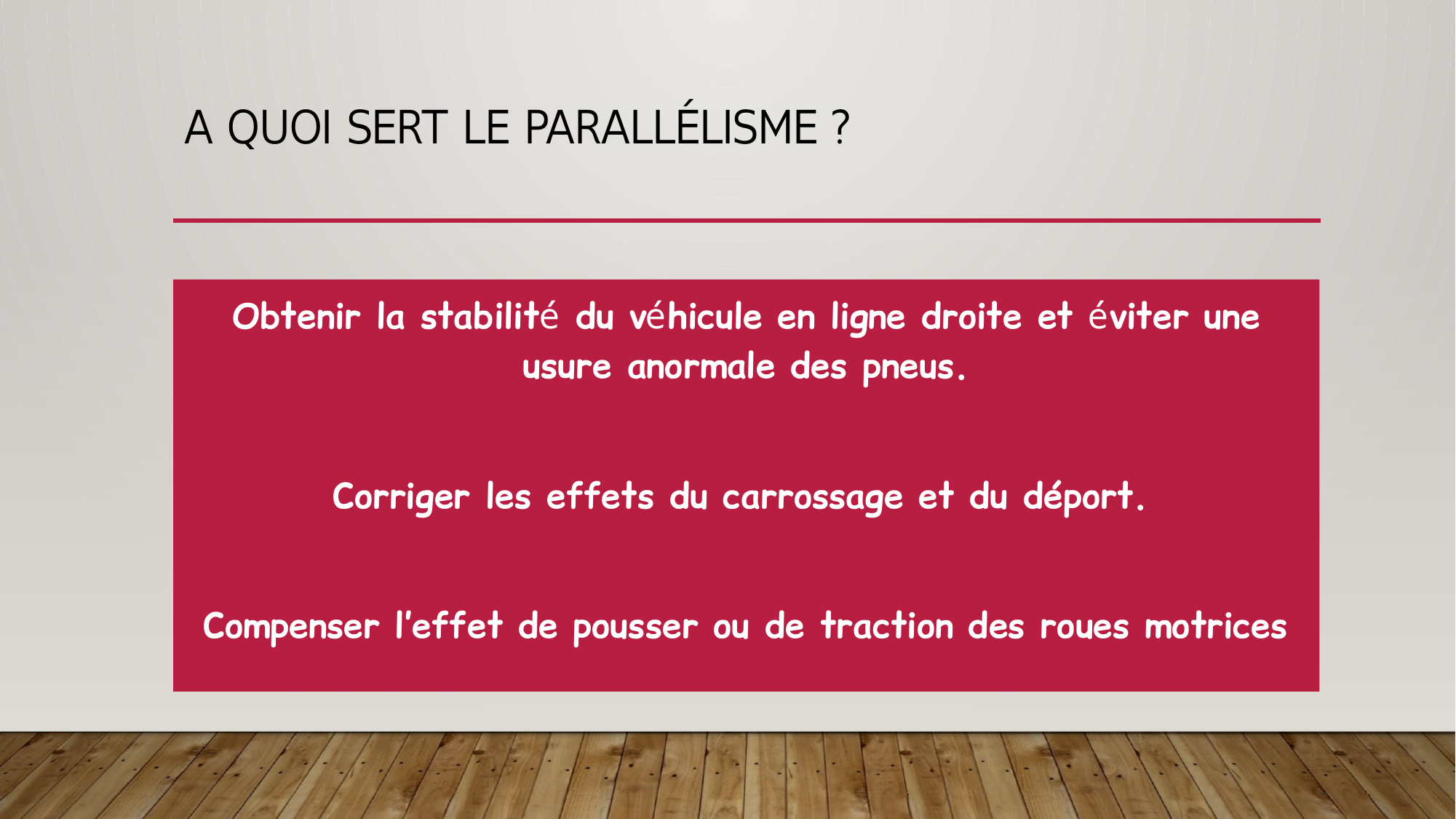

# A quoi sert le parallélisme ?
Obtenir la stabilité du véhicule en ligne droite et éviter une usure anormale des pneus.

Corriger les effets du carrossage et du déport.

Compenser l’effet de pousser ou de traction des roues motrices